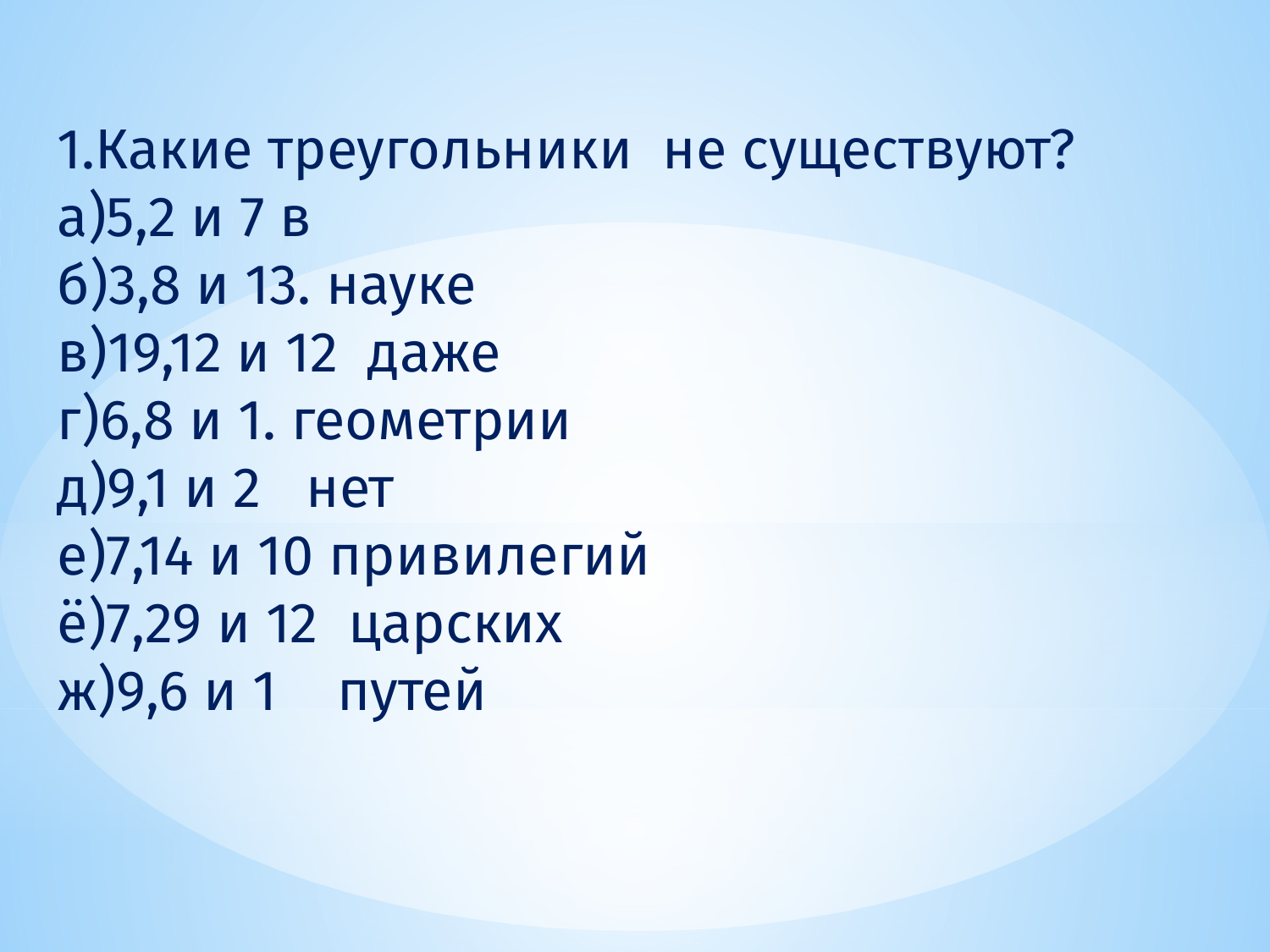

1.Какие треугольники  не существуют?
а)5,2 и 7 в
б)3,8 и 13. науке
в)19,12 и 12  даже
г)6,8 и 1. геометрии
д)9,1 и 2   нет
е)7,14 и 10 привилегий
ё)7,29 и 12  царских
ж)9,6 и 1    путей